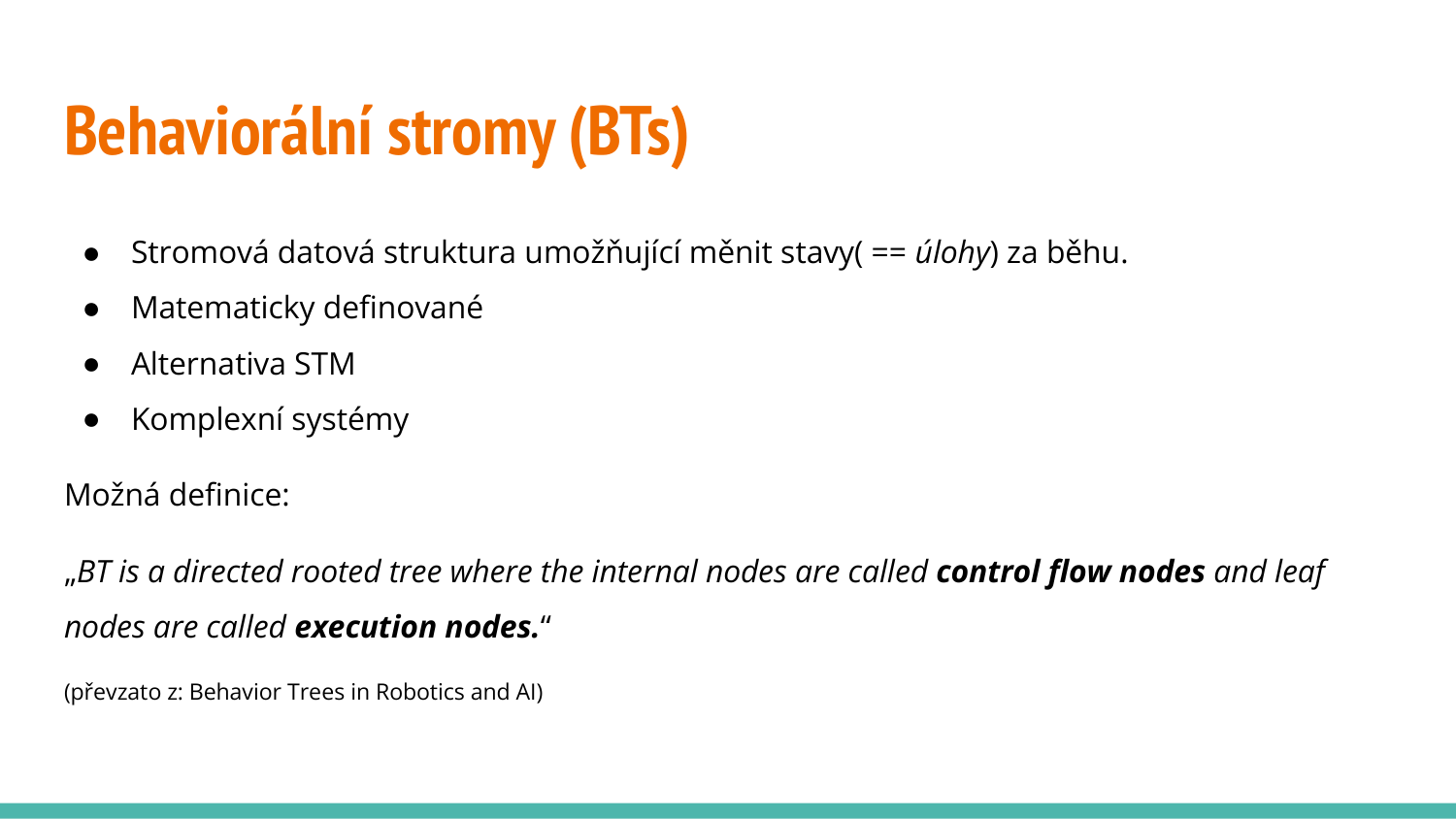

# Behaviorální stromy (BTs)
Stromová datová struktura umožňující měnit stavy( == úlohy) za běhu.
Matematicky definované
Alternativa STM
Komplexní systémy
Možná definice:
„BT is a directed rooted tree where the internal nodes are called control flow nodes and leaf nodes are called execution nodes.“
(převzato z: Behavior Trees in Robotics and AI)